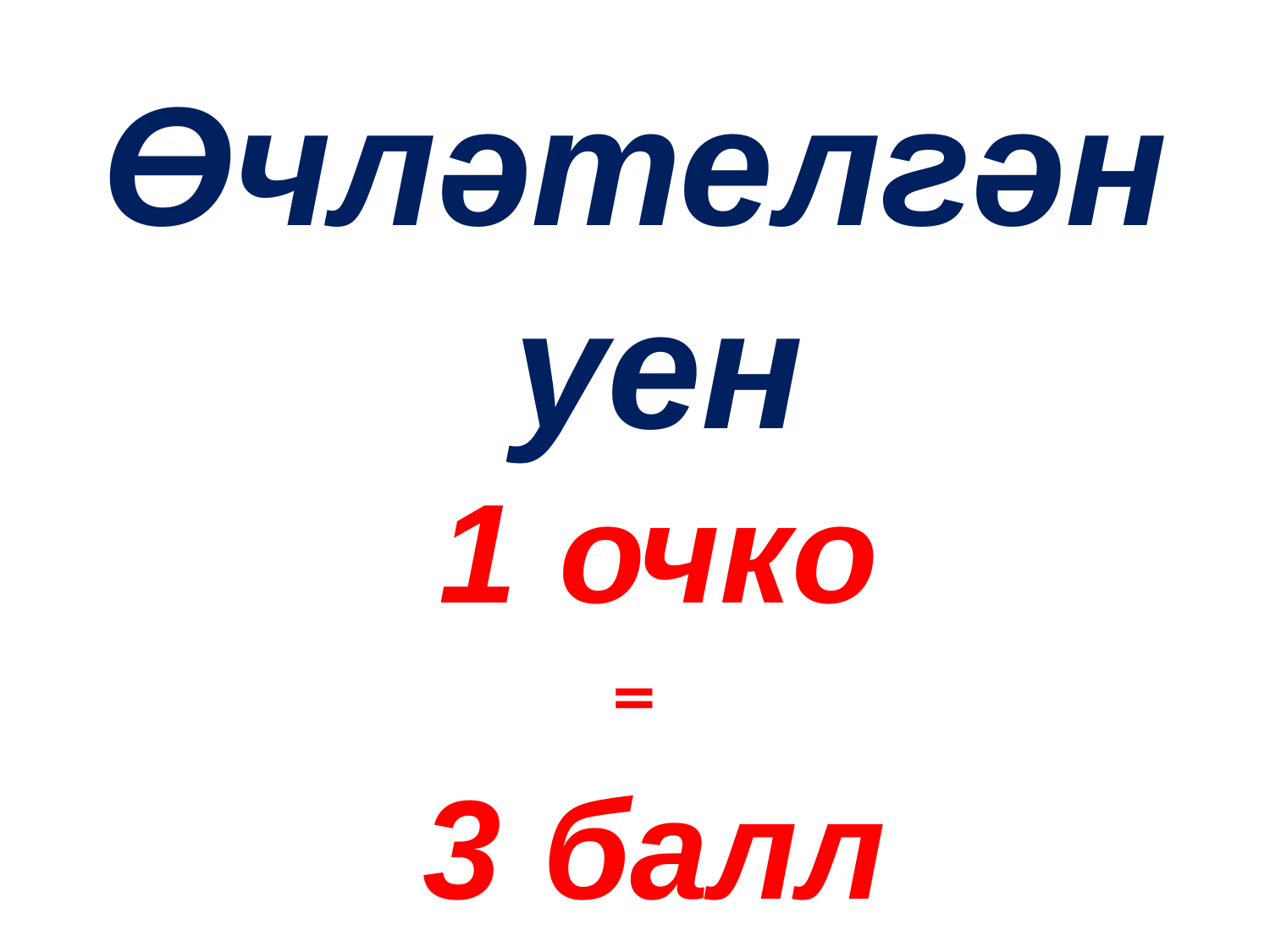

Өчләтелгән уен
1 очко
=
 3 балл